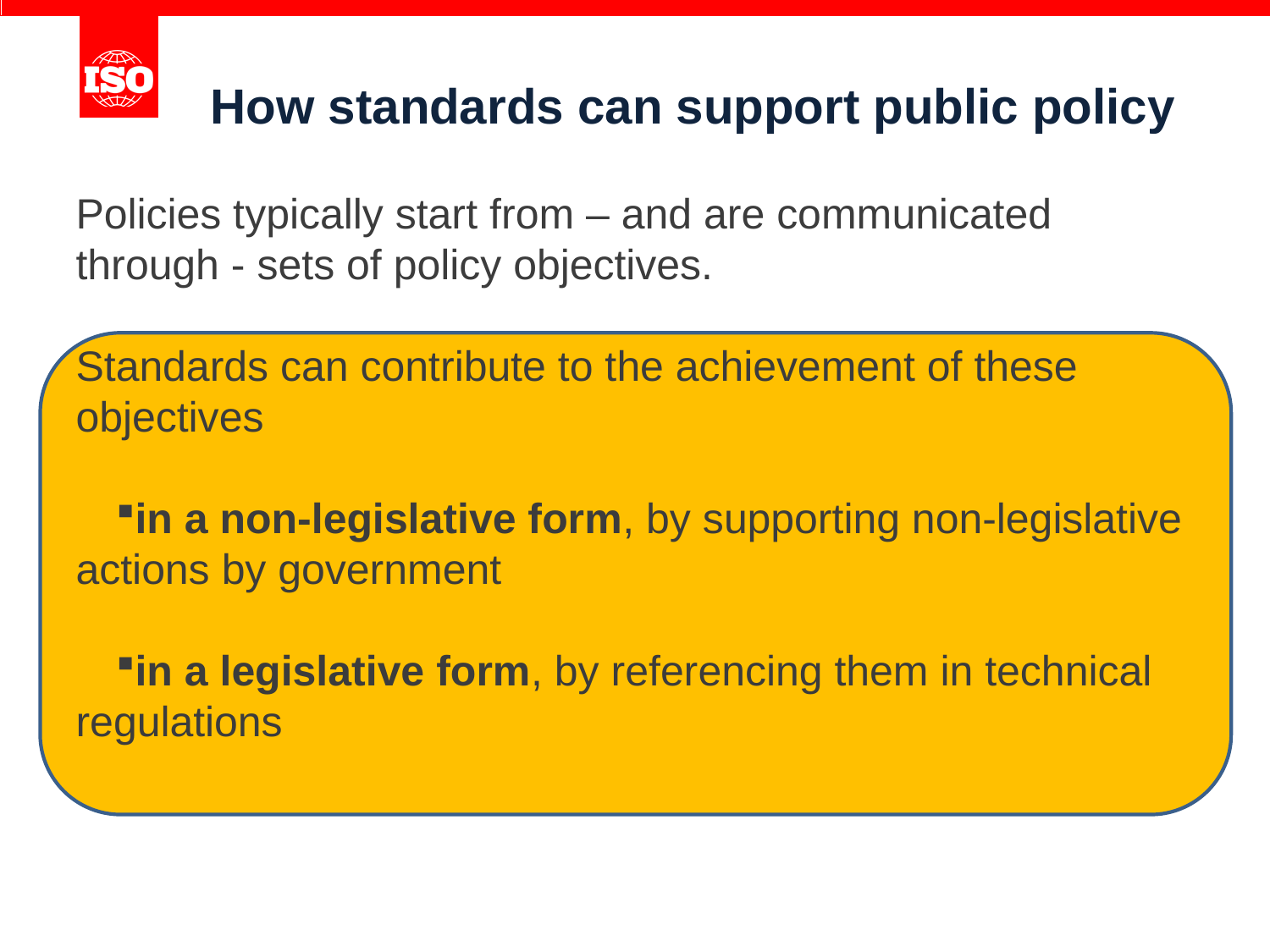

# How standards can support public policy
Policies typically start from – and are communicated through - sets of policy objectives.

Standards can contribute to the achievement of these objectives

in a non-legislative form, by supporting non-legislative actions by government

in a legislative form, by referencing them in technical regulations